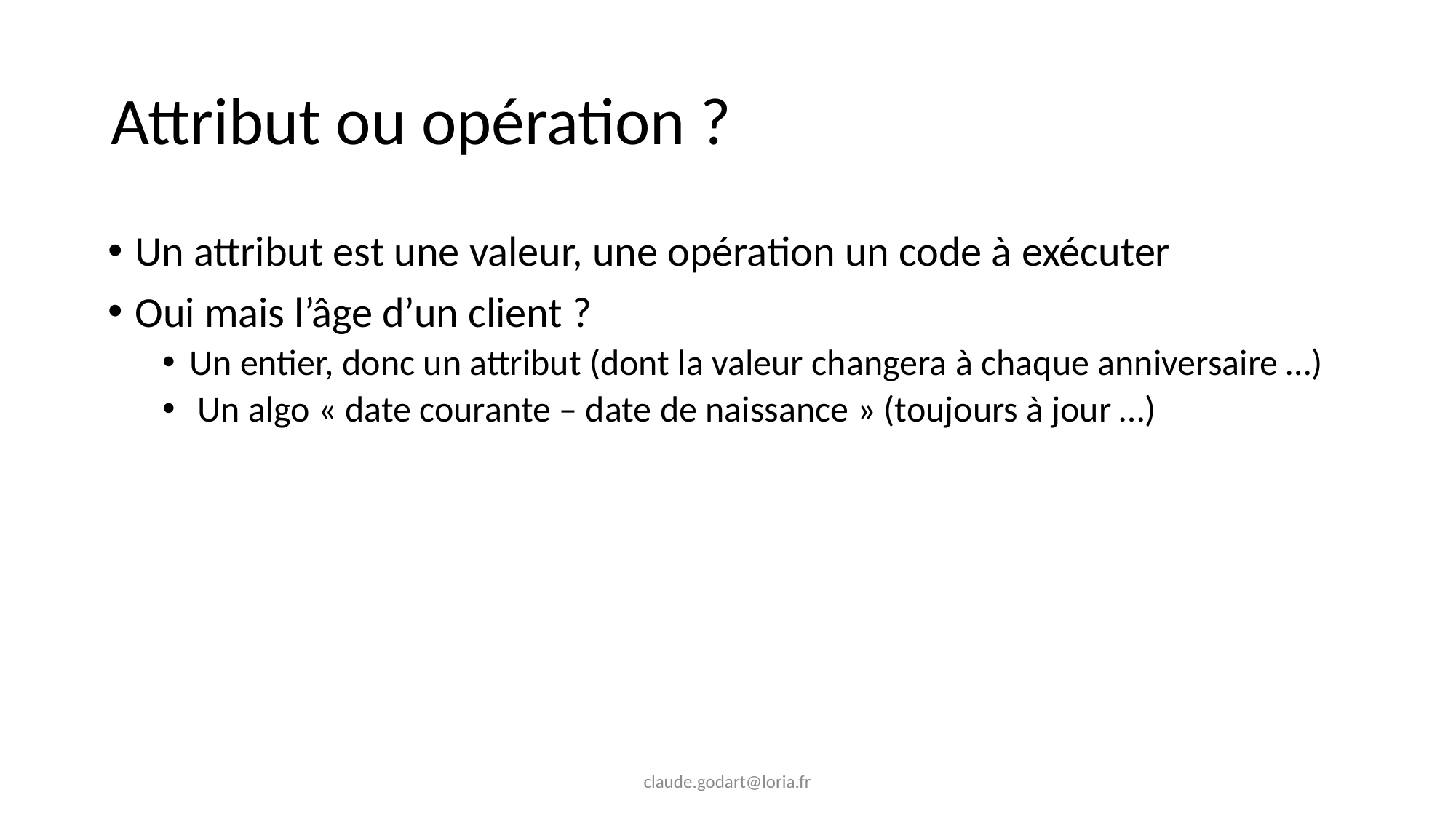

# Attribut ou opération ?
Un attribut est une valeur, une opération un code à exécuter
Oui mais l’âge d’un client ?
Un entier, donc un attribut (dont la valeur changera à chaque anniversaire …)
 Un algo « date courante – date de naissance » (toujours à jour …)
claude.godart@loria.fr